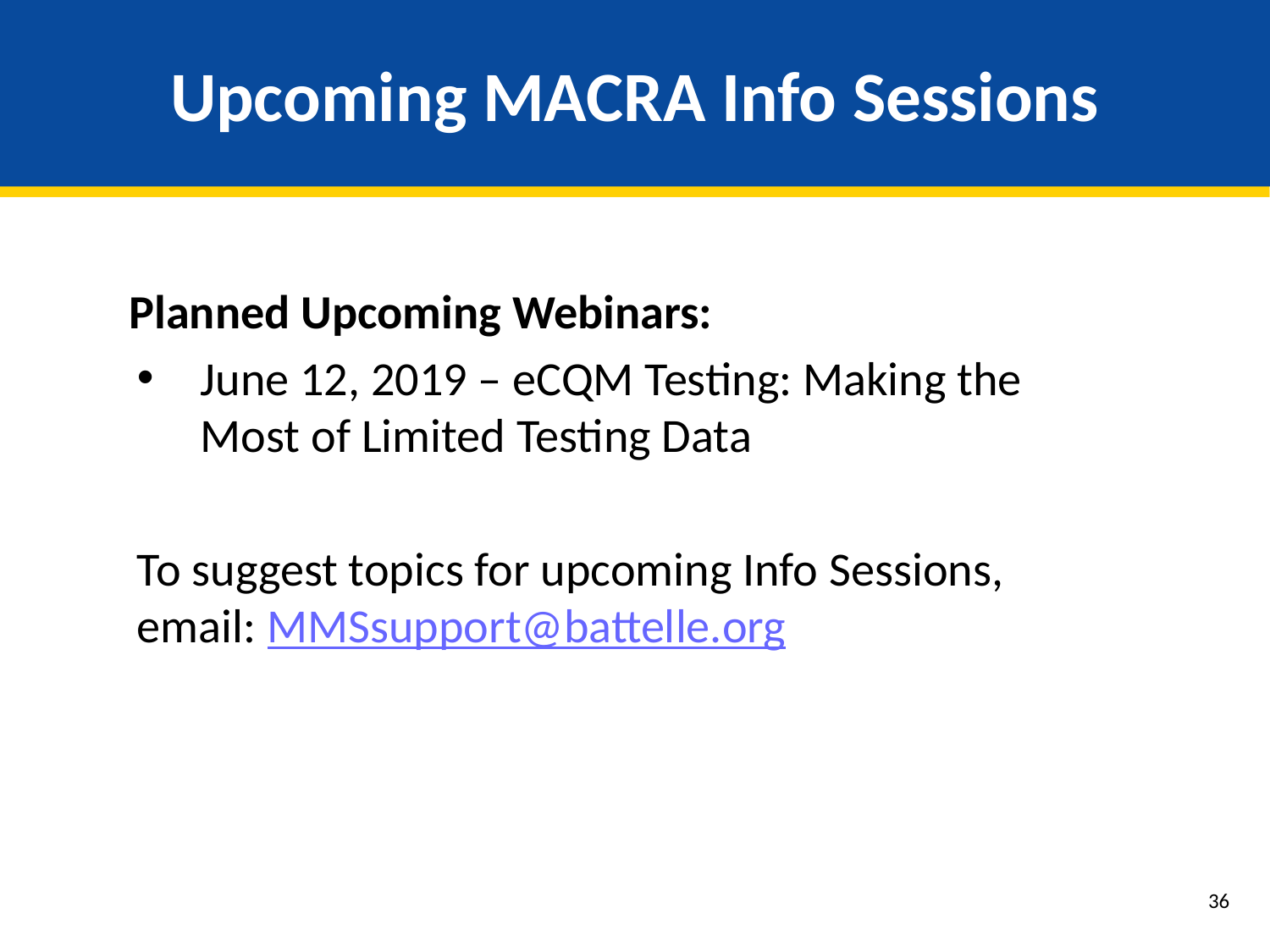

# Upcoming MACRA Info Sessions

Planned Upcoming Webinars:
June 12, 2019 – eCQM Testing: Making the Most of Limited Testing Data

To suggest topics for upcoming Info Sessions, email: MMSsupport@battelle.org